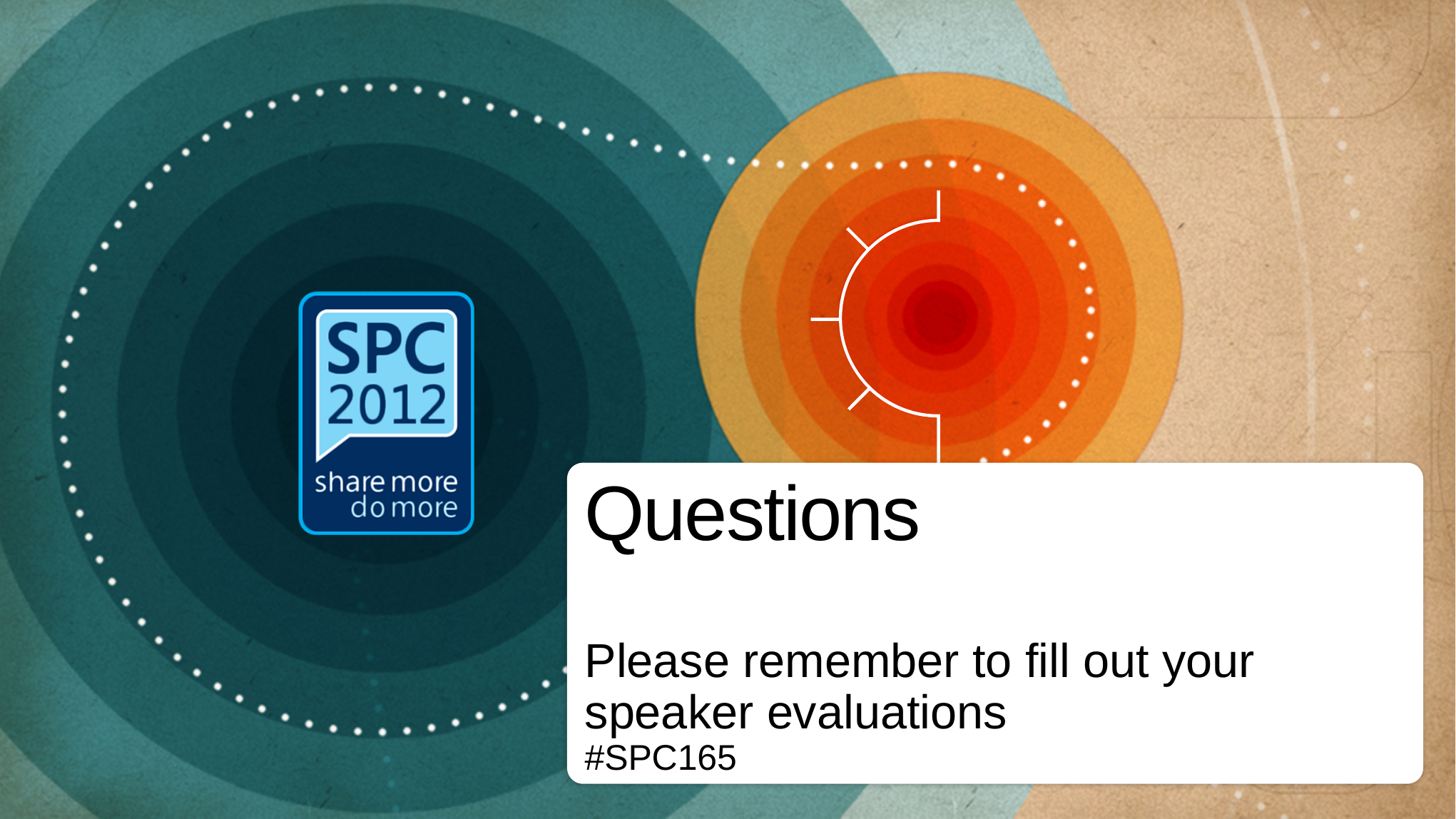

# Questions
Please remember to fill out your
speaker evaluations
#SPC165